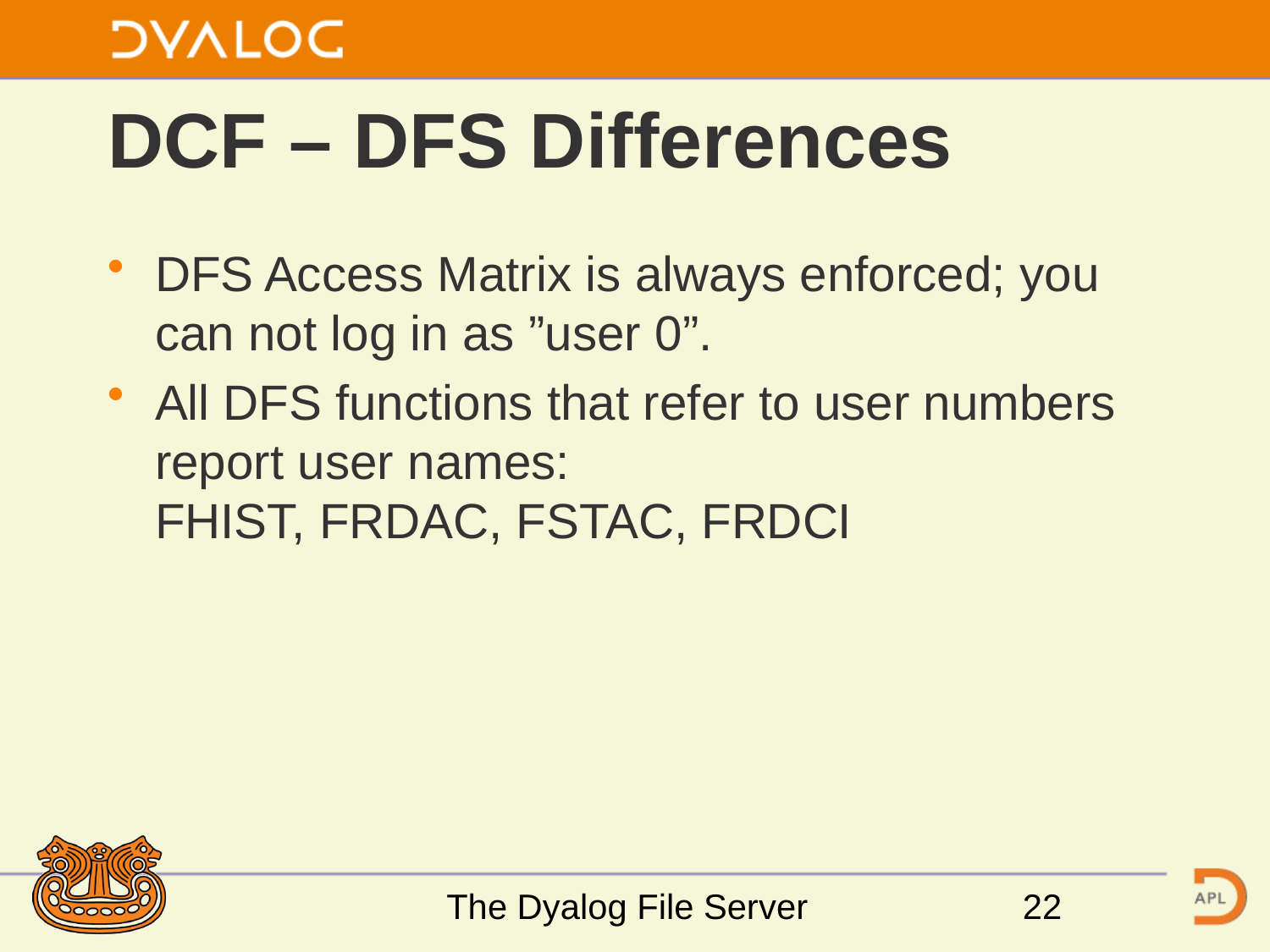

# DCF – DFS Differences
DFS Access Matrix is always enforced; you can not log in as ”user 0”.
All DFS functions that refer to user numbers report user names:
FHIST, FRDAC, FSTAC, FRDCI

The Dyalog File Server
22